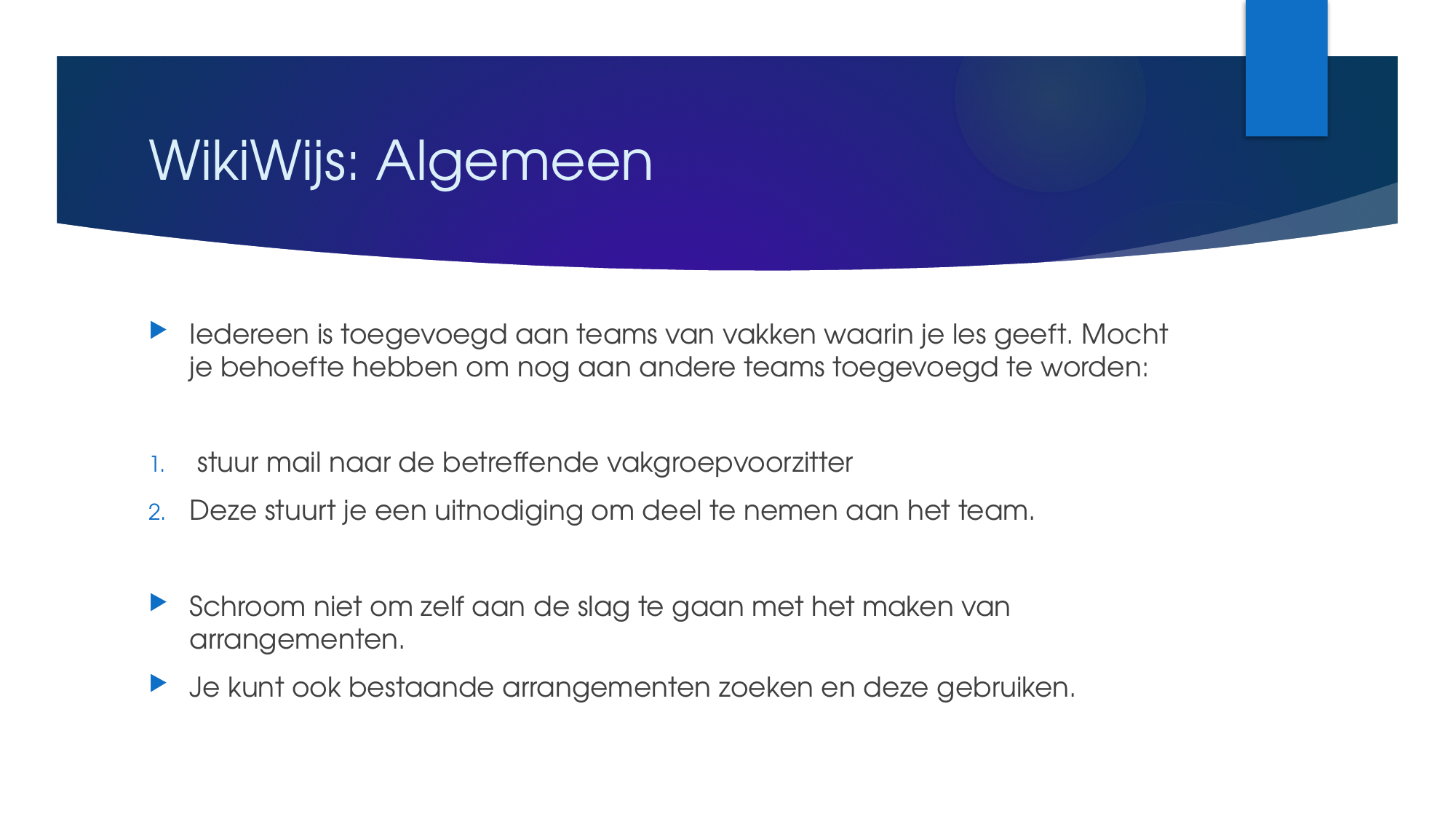

# WikiWijs: Algemeen
Iedereen is toegevoegd aan teams van vakken waarin je les geeft. Mocht je behoefte hebben om nog aan andere teams toegevoegd te worden:

 stuur mail naar de betreffende vakgroepvoorzitter
Deze stuurt je een uitnodiging om deel te nemen aan het team.

Schroom niet om zelf aan de slag te gaan met het maken van arrangementen.
Je kunt ook bestaande arrangementen zoeken en deze gebruiken.